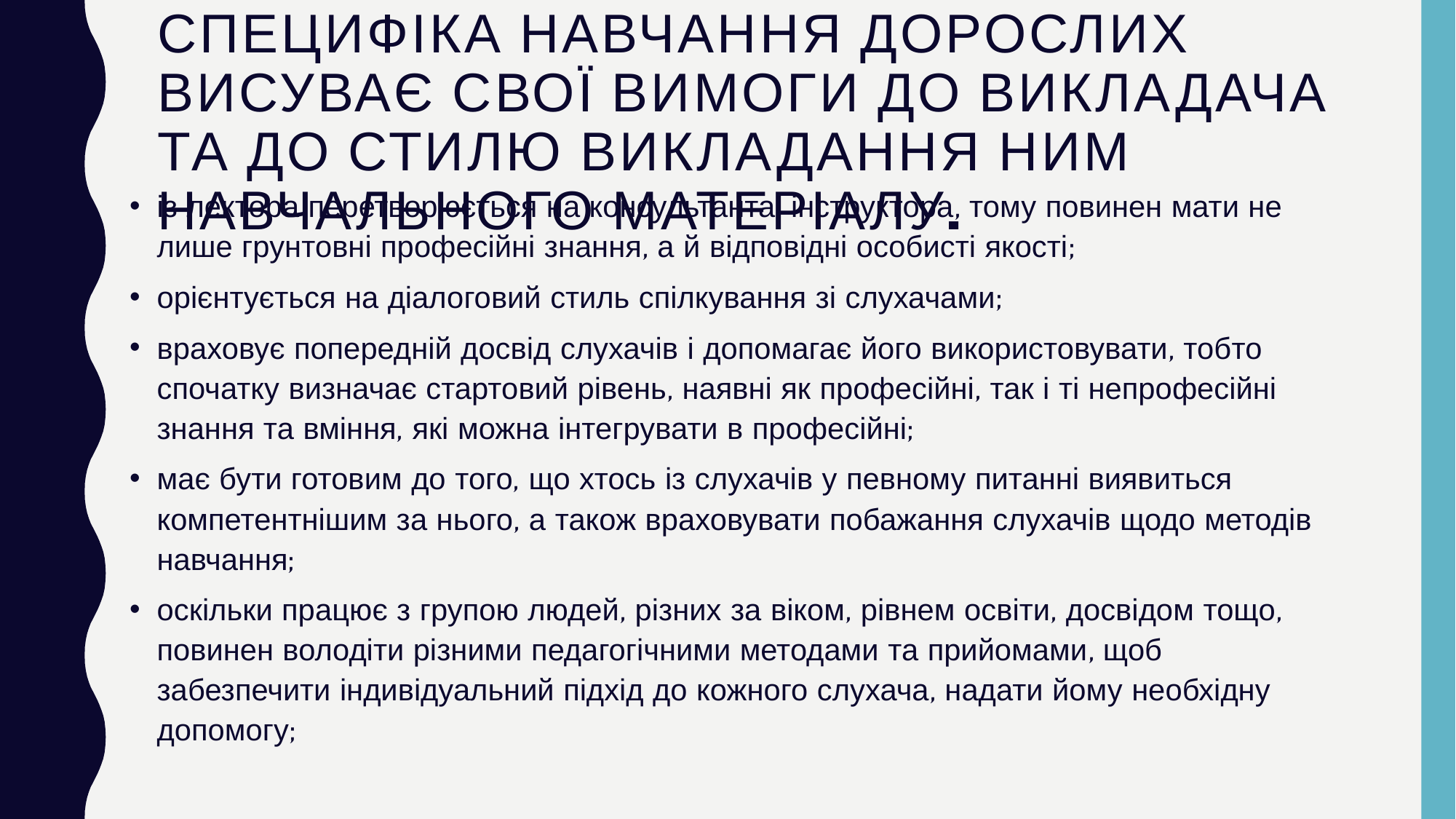

# Специфіка навчання дорослих висуває свої вимоги до викладача та до стилю викладання ним навчального матеріалу.
із лектора перетворюється на консультанта, інструктора, тому повинен мати не лише грунтовні професійні знання, а й відповідні особисті якості;
орієнтується на діалоговий стиль спілкування зі слухачами;
враховує попередній досвід слухачів і допомагає його використовувати, тобто спочатку визначає стартовий рівень, наявні як професійні, так і ті непрофесійні знання та вміння, які можна інтегрувати в професійні;
має бути готовим до того, що хтось із слухачів у певному питанні виявиться компетентнішим за нього, а також враховувати побажання слухачів щодо методів навчання;
оскільки працює з групою людей, різних за віком, рівнем освіти, досвідом тощо, повинен володіти різними педагогічними методами та прийомами, щоб забезпечити індивідуальний підхід до кожного слухача, надати йому необхідну допомогу;